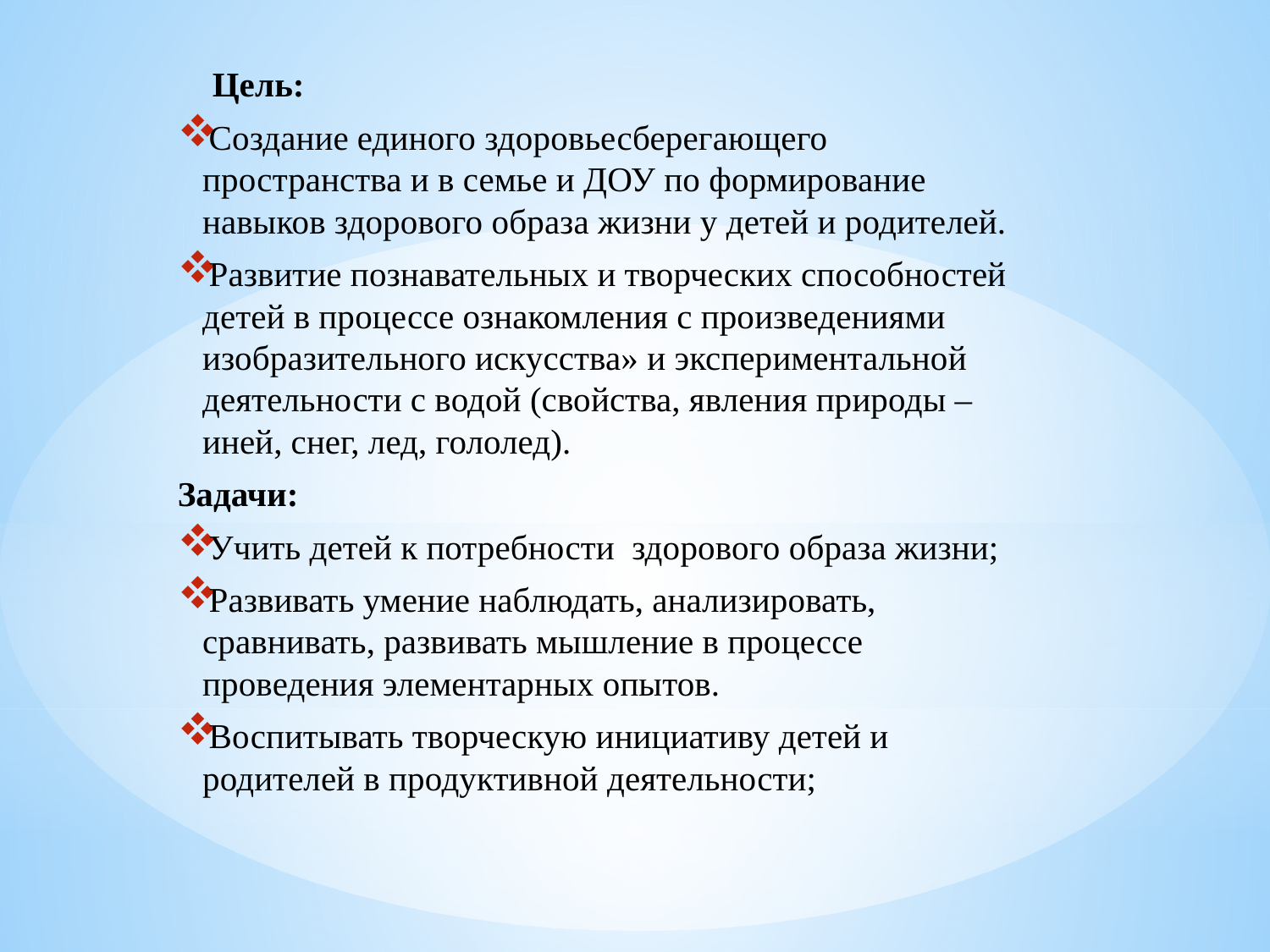

Цель:
Создание единого здоровьесберегающего пространства и в семье и ДОУ по формирование навыков здорового образа жизни у детей и родителей.
Развитие познавательных и творческих способностей детей в процессе ознакомления с произведениями изобразительного искусства» и экспериментальной деятельности с водой (свойства, явления природы – иней, снег, лед, гололед).
Задачи:
Учить детей к потребности  здорового образа жизни;
Развивать умение наблюдать, анализировать, сравнивать, развивать мышление в процессе проведения элементарных опытов.
Воспитывать творческую инициативу детей и родителей в продуктивной деятельности;

#